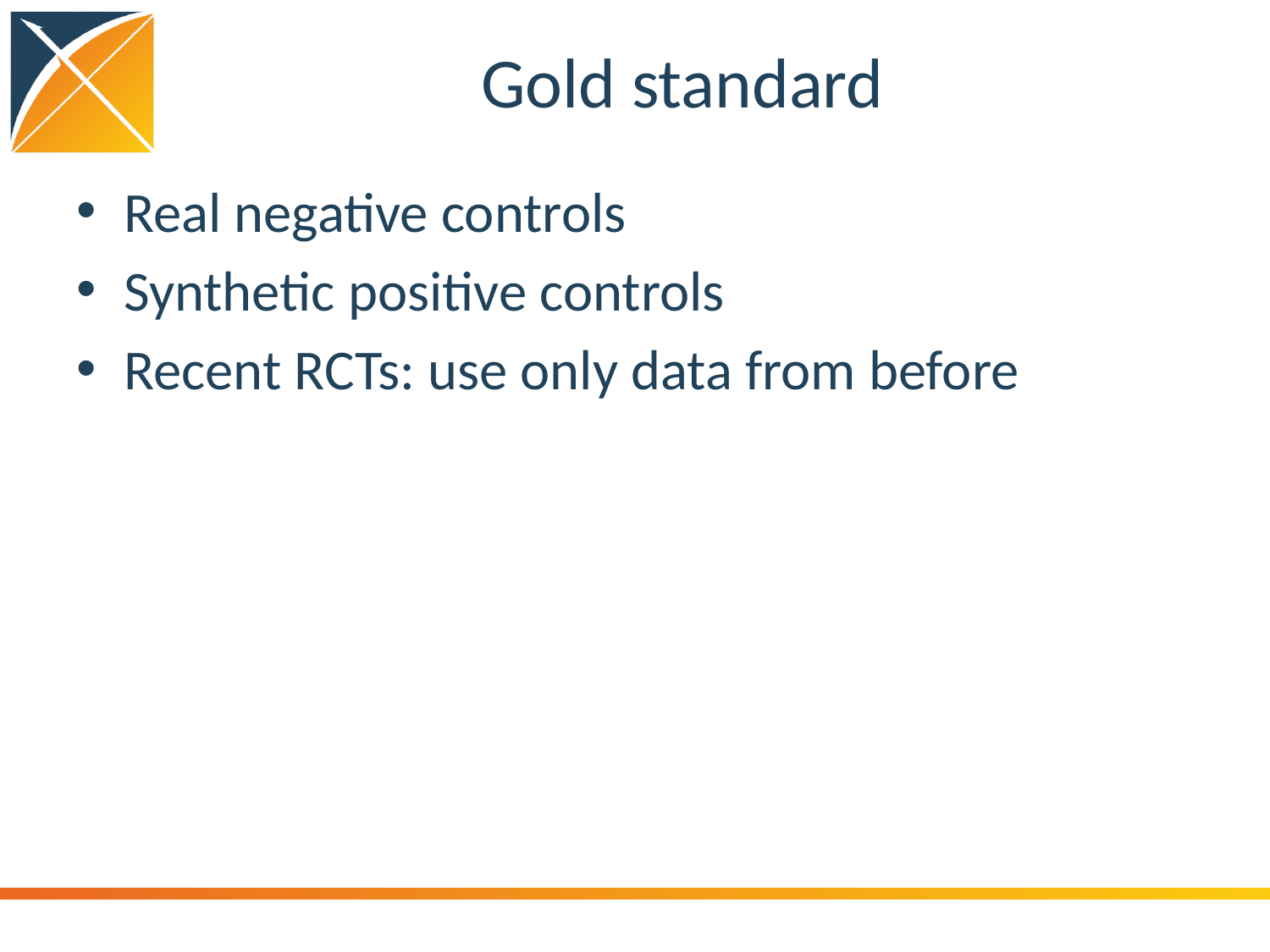

# Gold standard
Real negative controls
Synthetic positive controls
Recent RCTs: use only data from before